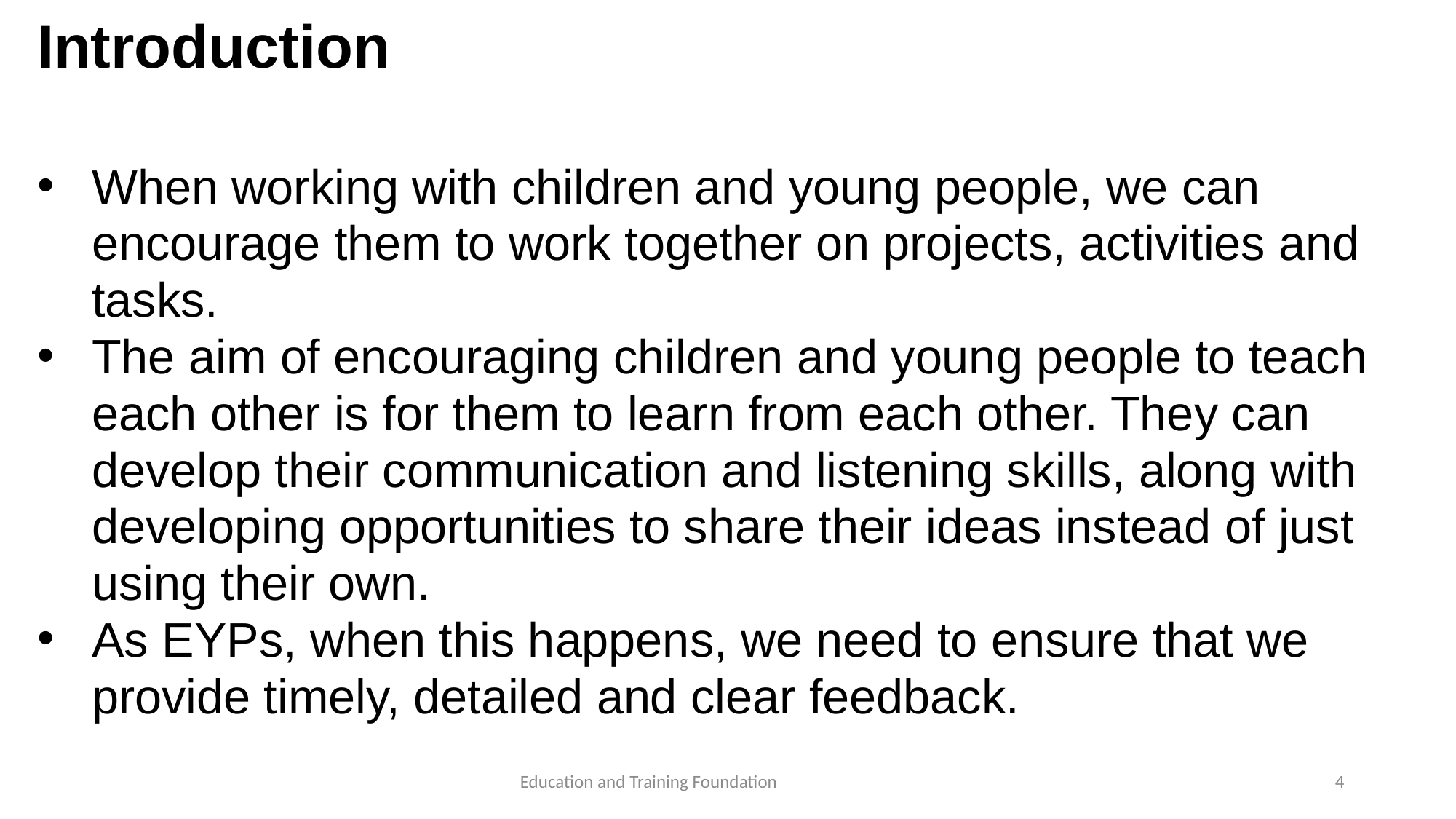

# Introduction
When working with children and young people, we can encourage them to work together on projects, activities and tasks.
The aim of encouraging children and young people to teach each other is for them to learn from each other. They can develop their communication and listening skills, along with developing opportunities to share their ideas instead of just using their own.
As EYPs, when this happens, we need to ensure that we provide timely, detailed and clear feedback.
4
Education and Training Foundation